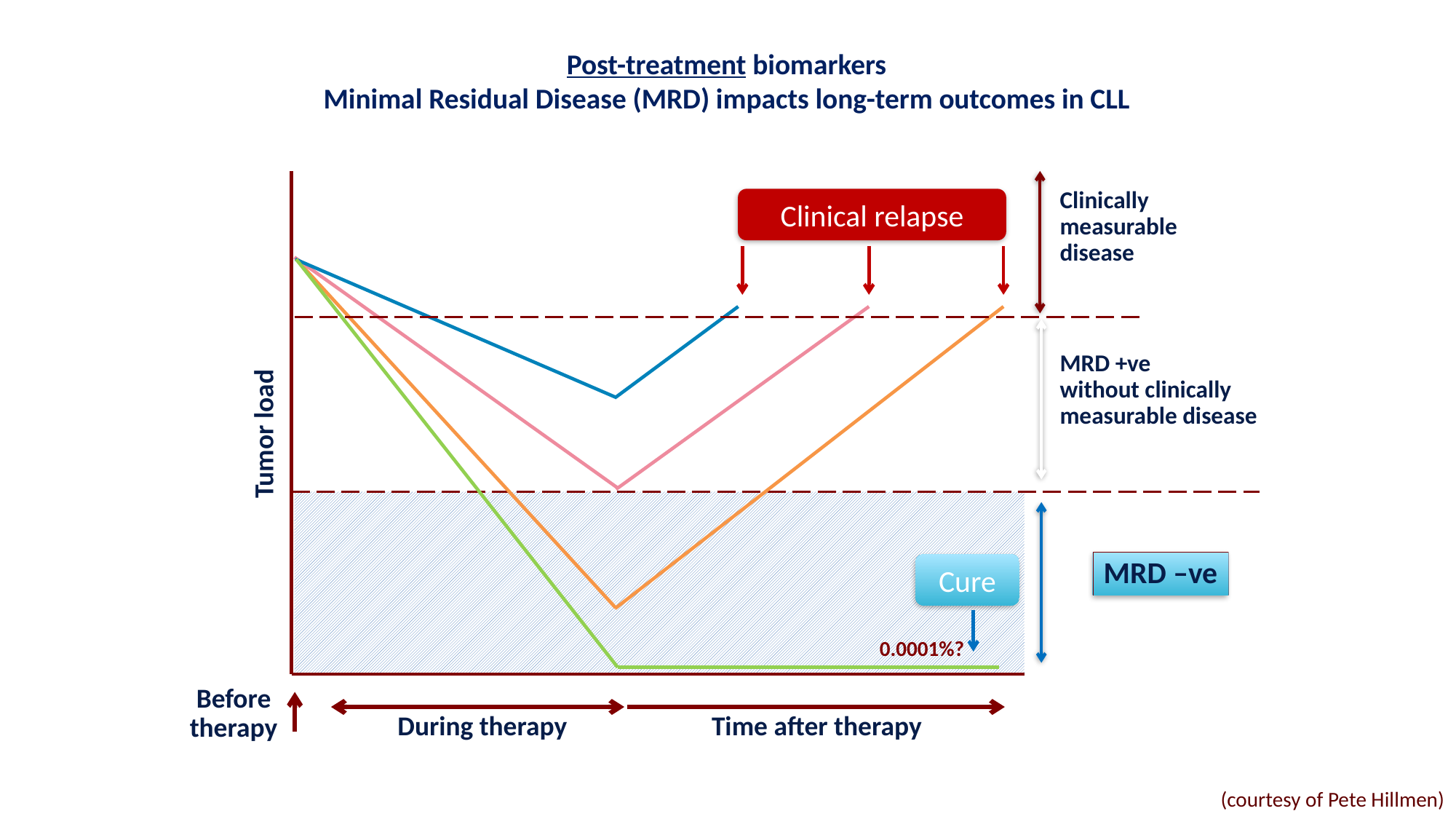

# Post-treatment biomarkers Minimal Residual Disease (MRD) impacts long-term outcomes in CLL
Clinically measurable disease
Clinical relapse

MRD +ve
without clinically measurable disease
Tumor load

MRD –ve
Cure
Before
therapy
During therapy
Time after therapy
0.0001%?

(courtesy of Pete Hillmen)